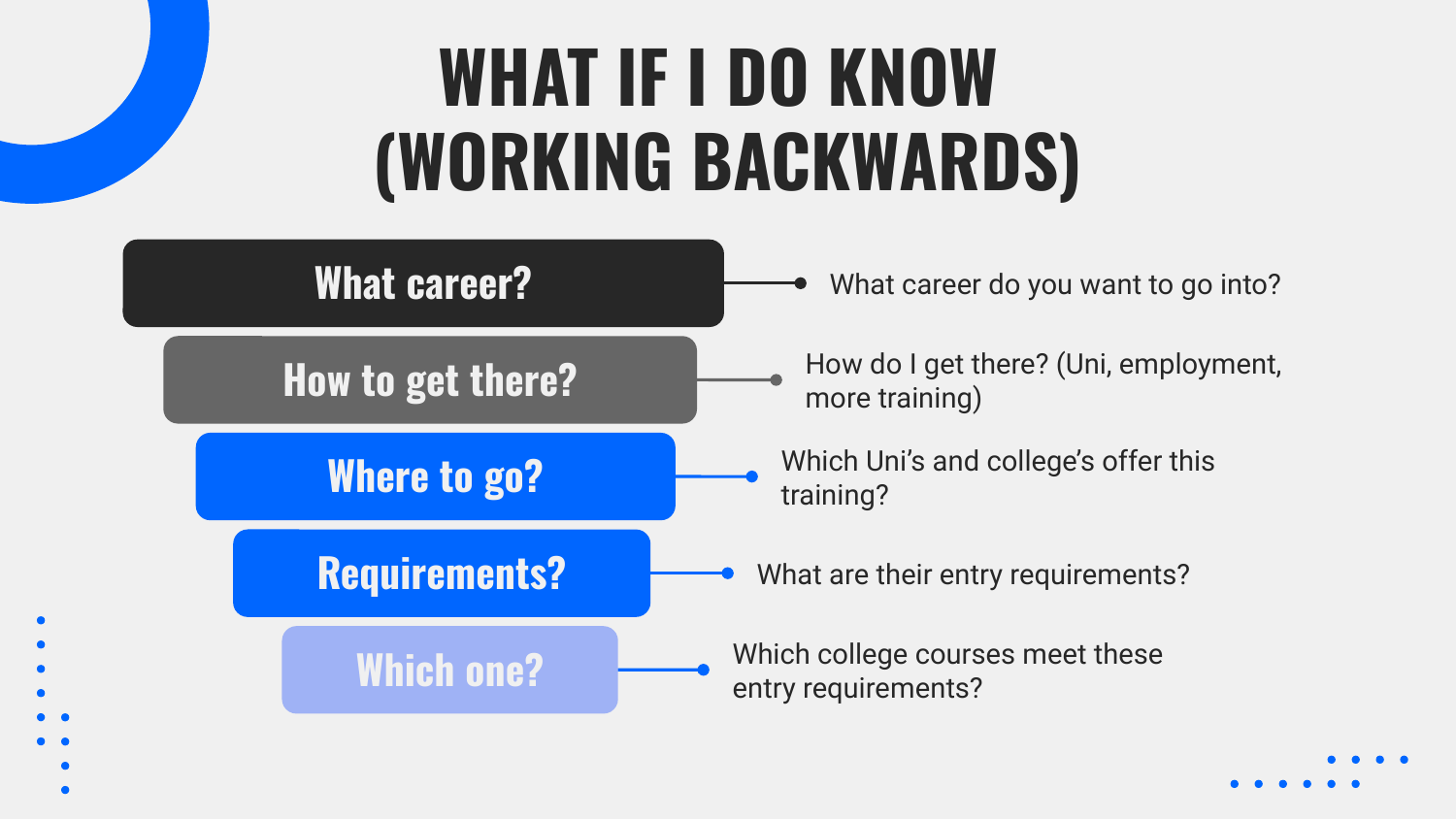

# WHAT IF I DO KNOW (WORKING BACKWARDS)
What career?
What career do you want to go into?
How to get there?
How do I get there? (Uni, employment, more training)
Where to go?
Which Uni’s and college’s offer this training?
Requirements?
What are their entry requirements?
Which one?
Which college courses meet these entry requirements?